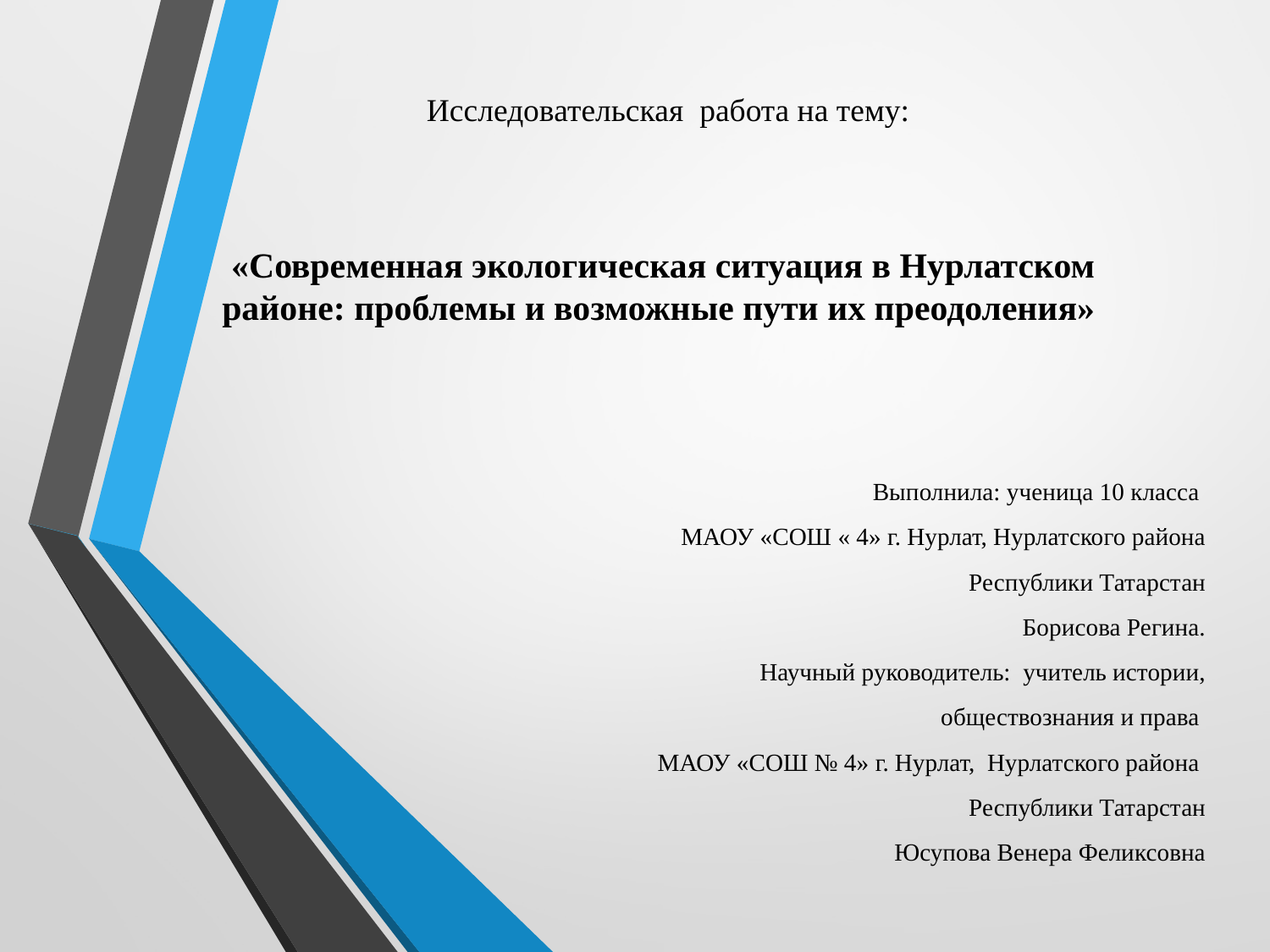

# Исследовательская  работа на темy:                        «Современная экологическая ситуация в Нурлатском районе: проблемы и возможные пути их преодоления»
Выполнила: ученица 10 класса
МАОУ «СОШ « 4» г. Нурлат, Нурлатского района
 Республики Татарстан
Борисова Регина.
Научный руководитель:  учитель истории,
 обществознания и права
МАОУ «СОШ № 4» г. Нурлат,  Нурлатского района
Республики Татарстан
Юсупова Венера Феликсовна